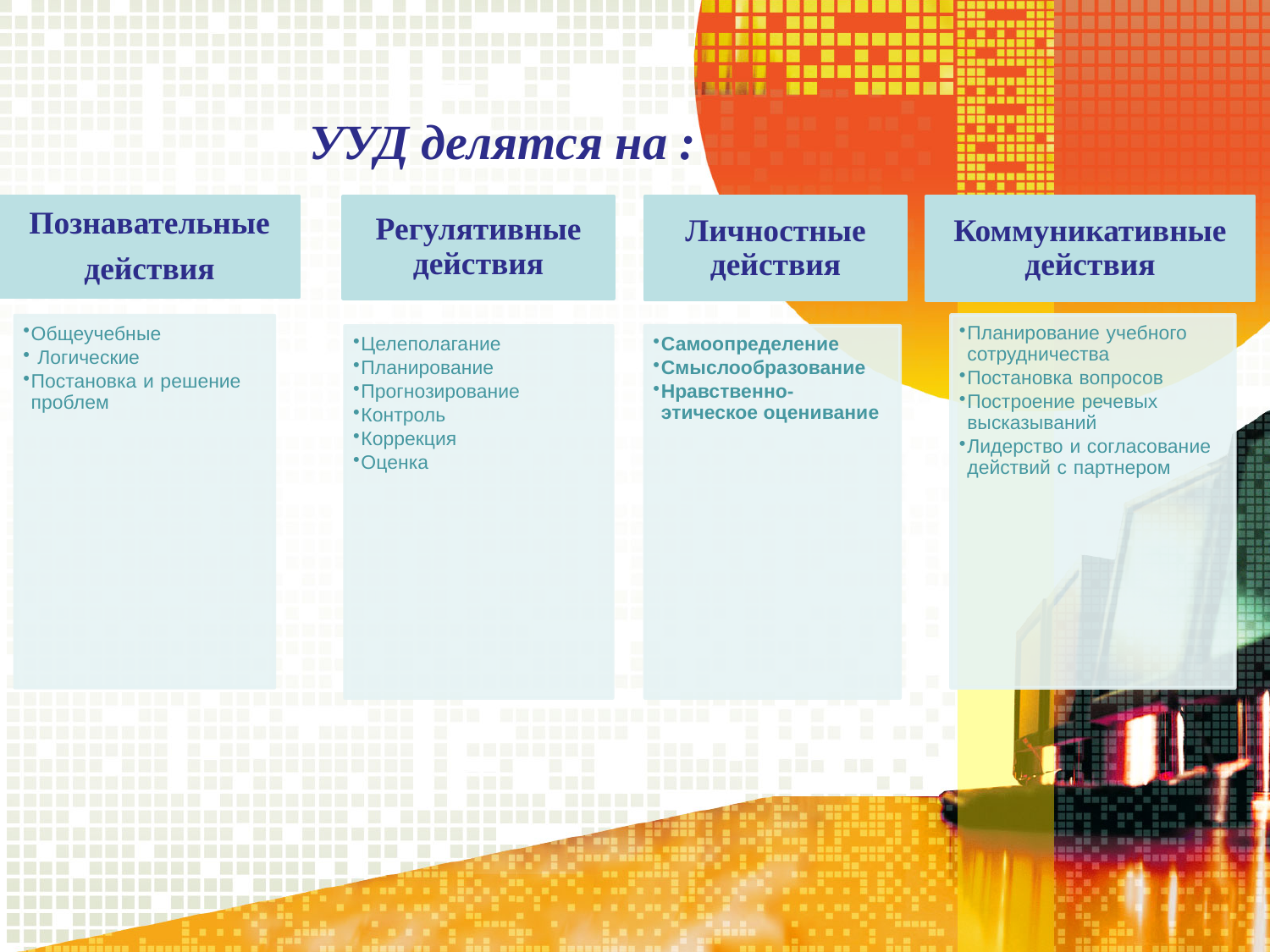

# УУД делятся на :
Познавательные
действия
Общеучебные
 Логические
Постановка и решение проблем
Регулятивные действия
Целеполагание
Планирование
Прогнозирование
Контроль
Коррекция
Оценка
Личностные действия
Самоопределение
Смыслообразование
Нравственно-этическое оценивание
Коммуникативные действия
Планирование учебного сотрудничества
Постановка вопросов
Построение речевых высказываний
Лидерство и согласование действий с партнером